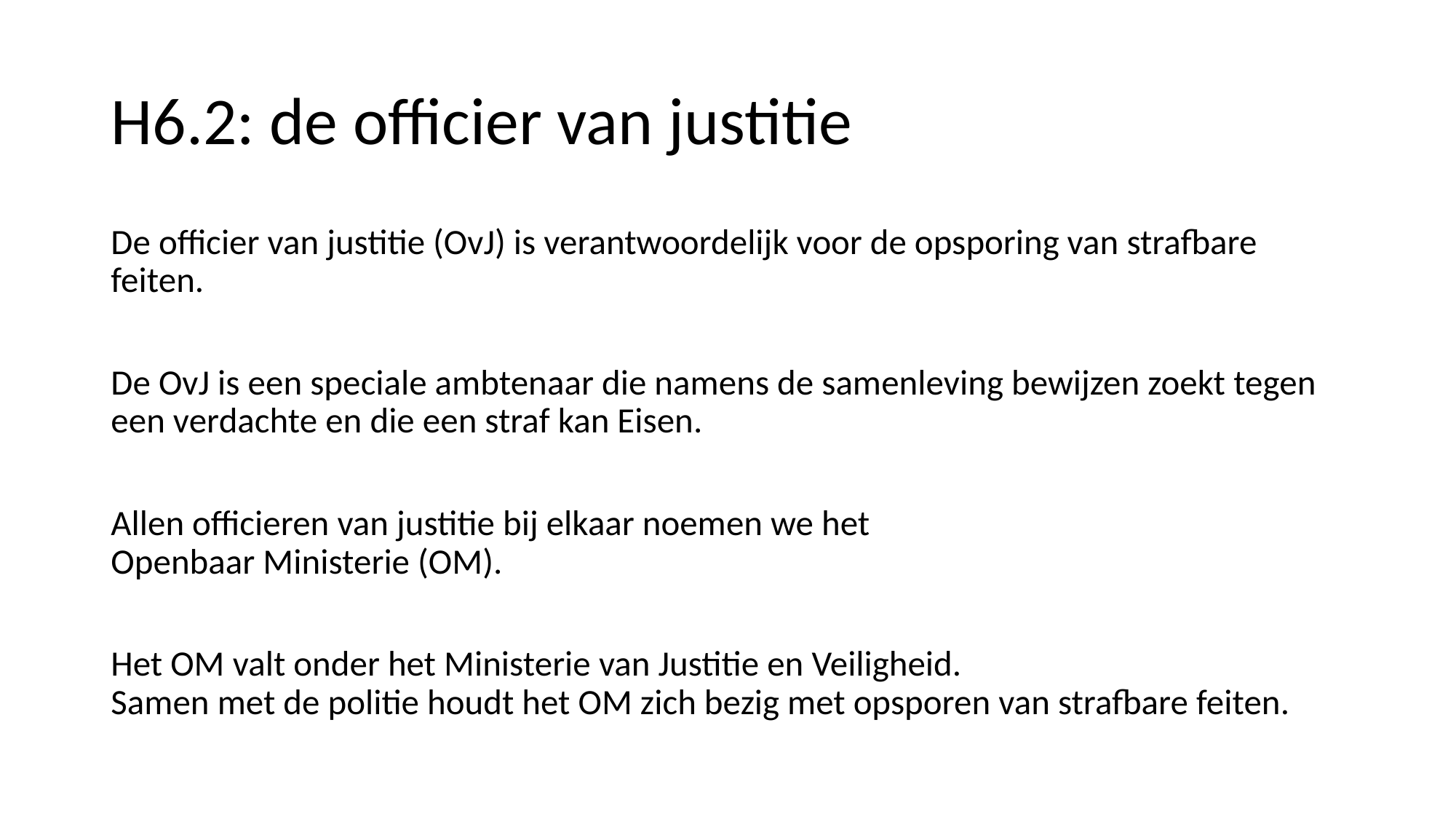

# H6.2: de officier van justitie
De officier van justitie (OvJ) is verantwoordelijk voor de opsporing van strafbare feiten.

De OvJ is een speciale ambtenaar die namens de samenleving bewijzen zoekt tegen een verdachte en die een straf kan Eisen.

Allen officieren van justitie bij elkaar noemen we het
Openbaar Ministerie (OM).

Het OM valt onder het Ministerie van Justitie en Veiligheid.
Samen met de politie houdt het OM zich bezig met opsporen van strafbare feiten.